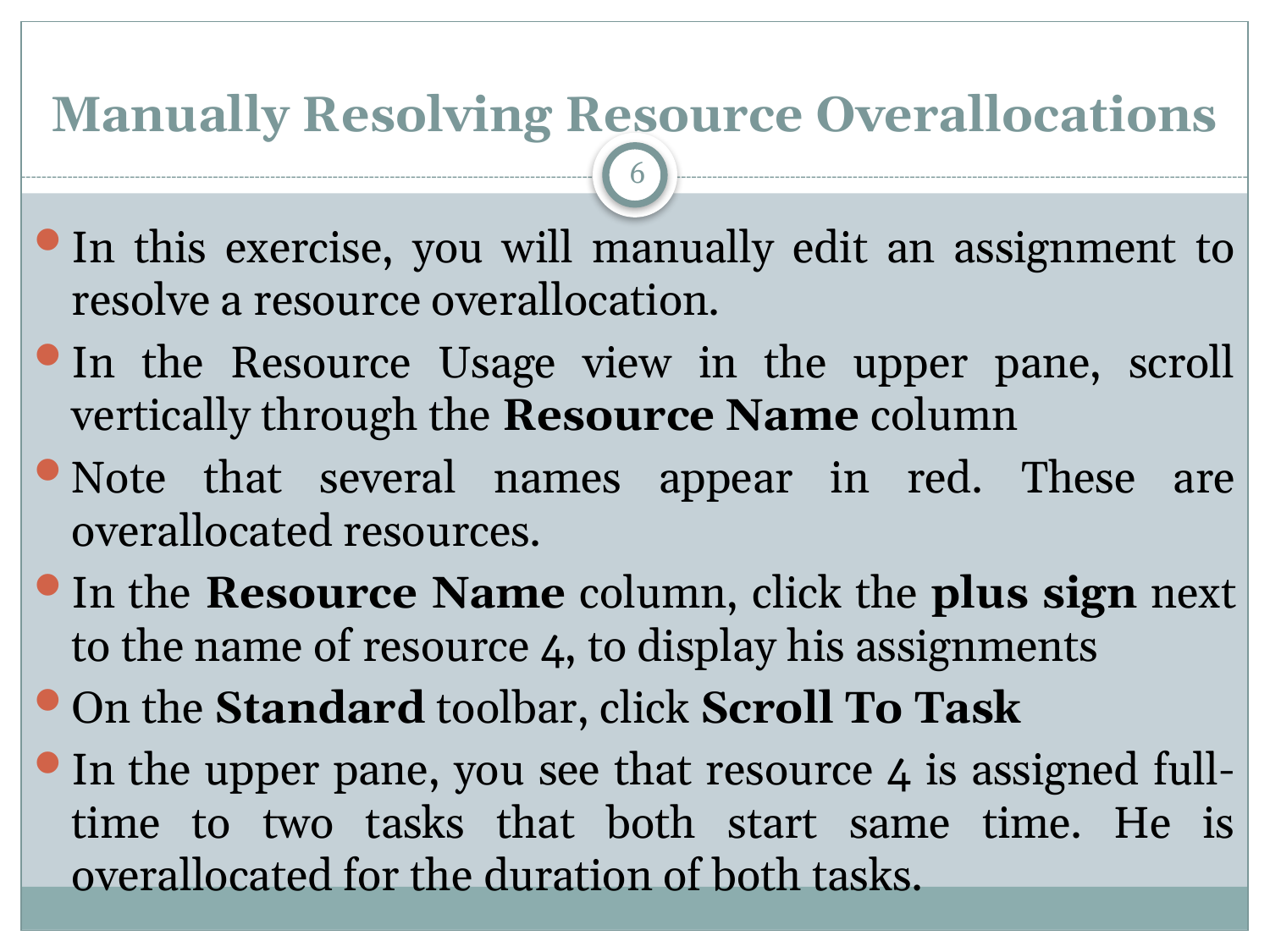

# Manually Resolving Resource Overallocations
6
In this exercise, you will manually edit an assignment to resolve a resource overallocation.
In the Resource Usage view in the upper pane, scroll vertically through the Resource Name column
Note that several names appear in red. These are overallocated resources.
In the Resource Name column, click the plus sign next to the name of resource 4, to display his assignments
On the Standard toolbar, click Scroll To Task
In the upper pane, you see that resource 4 is assigned full-time to two tasks that both start same time. He is overallocated for the duration of both tasks.